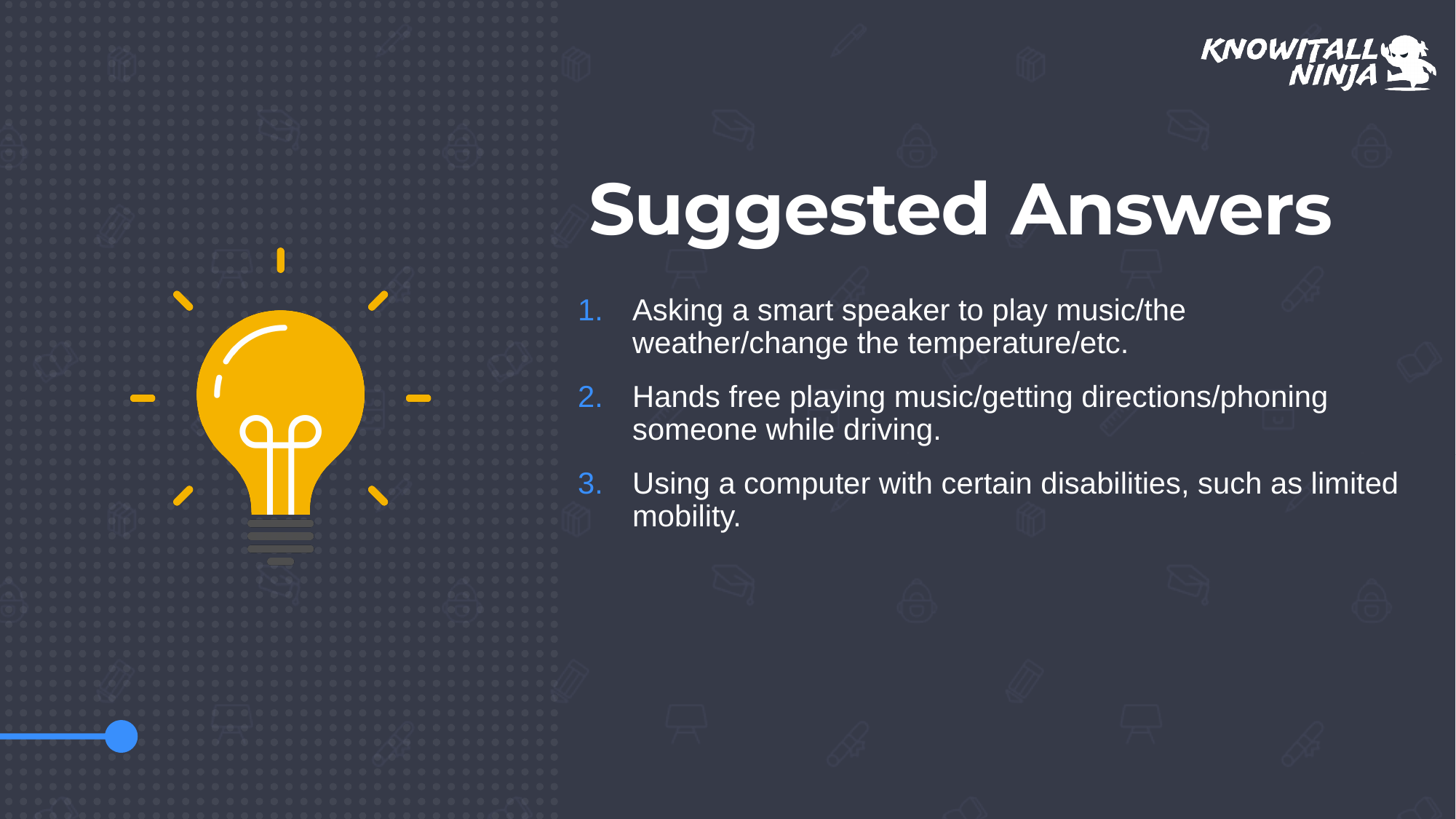

# Suggested Answers
Asking a smart speaker to play music/the weather/change the temperature/etc.
Hands free playing music/getting directions/phoning someone while driving.
Using a computer with certain disabilities, such as limited mobility.